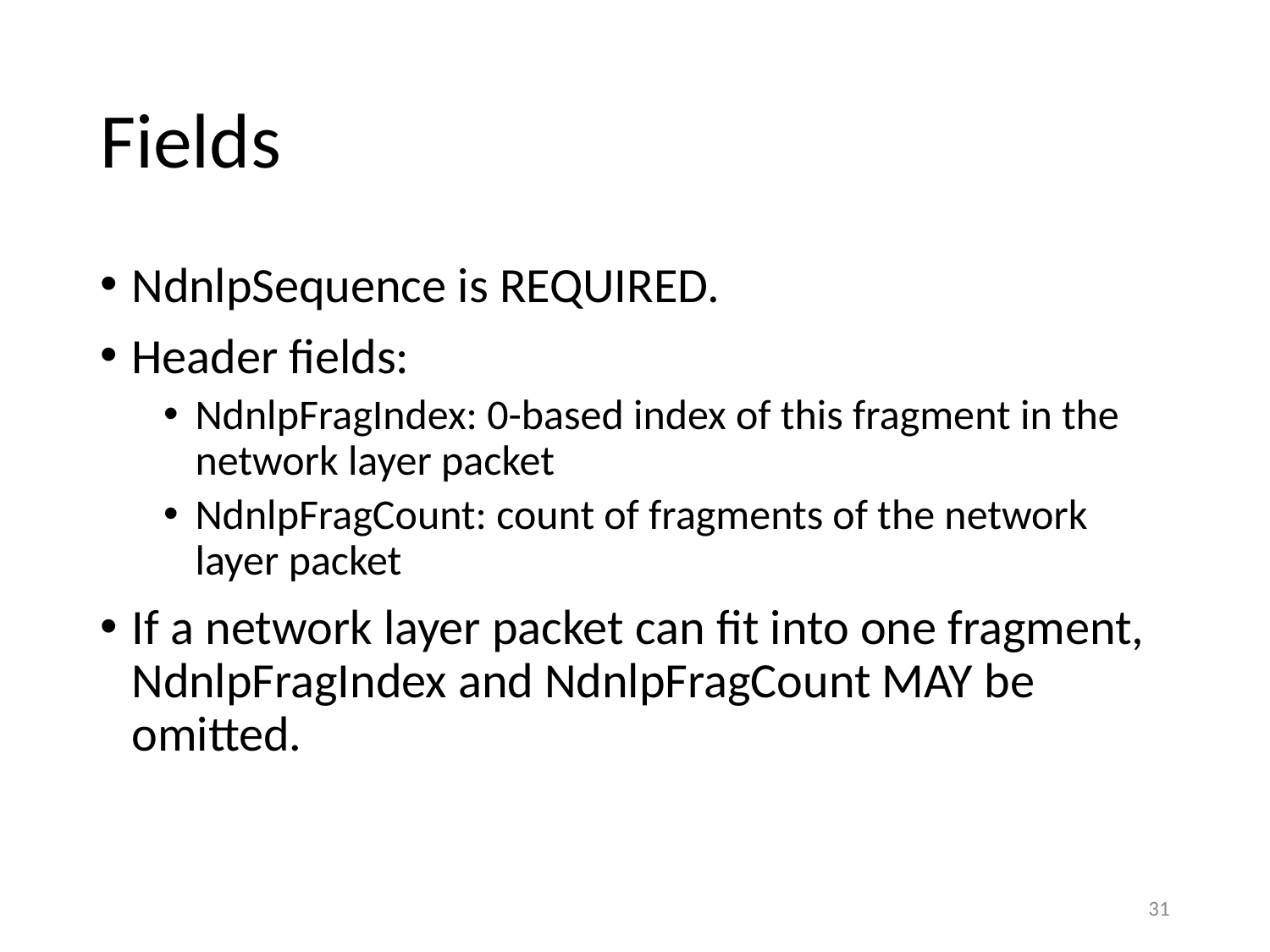

# Fields
NdnlpSequence is REQUIRED.
Header fields:
NdnlpFragIndex: 0-based index of this fragment in the network layer packet
NdnlpFragCount: count of fragments of the network layer packet
If a network layer packet can fit into one fragment, NdnlpFragIndex and NdnlpFragCount MAY be omitted.
31